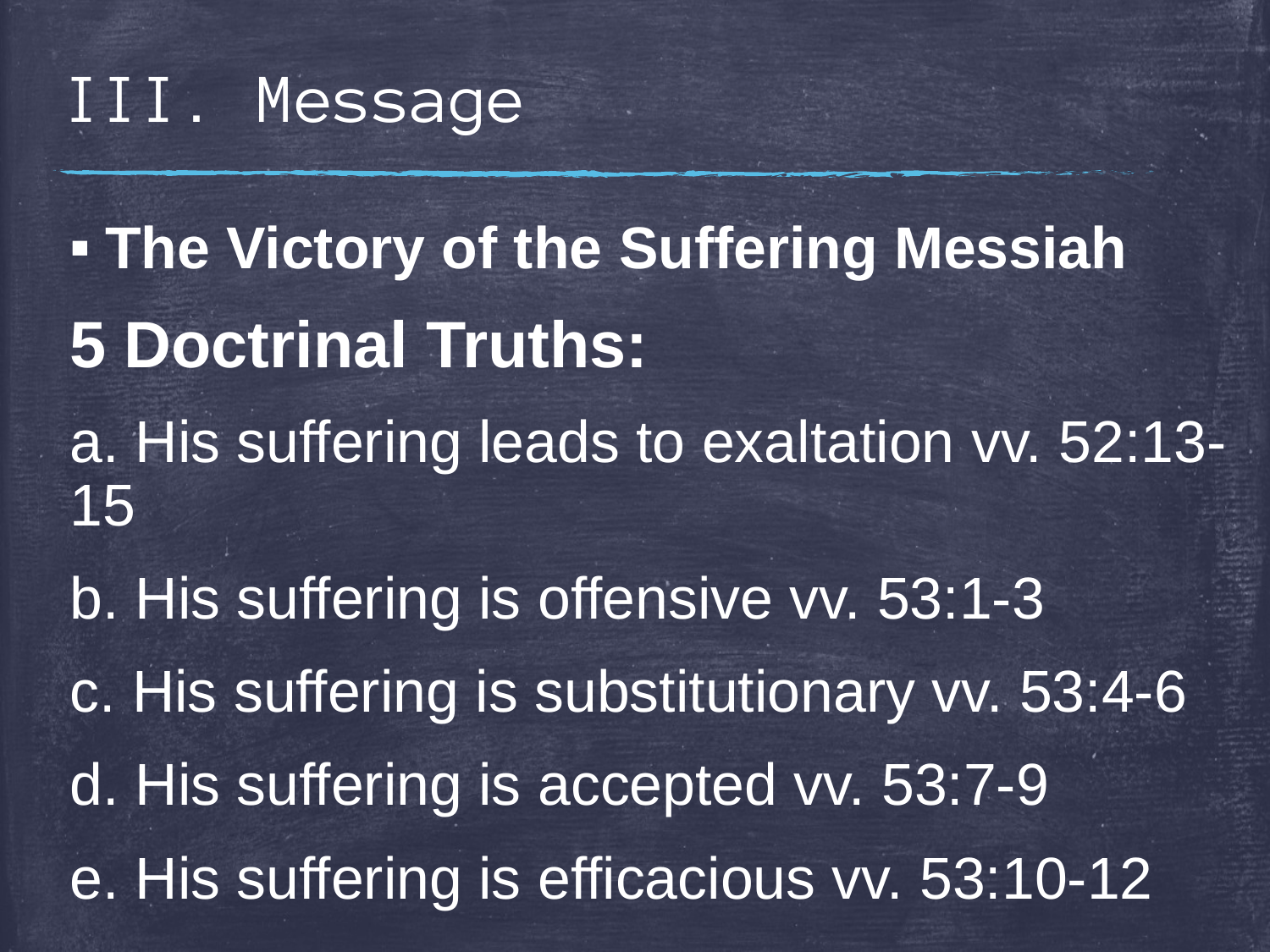

# III. Message
The Victory of the Suffering Messiah
5 Doctrinal Truths:
a. His suffering leads to exaltation vv. 52:13-15
b. His suffering is offensive vv. 53:1-3
c. His suffering is substitutionary vv. 53:4-6
d. His suffering is accepted vv. 53:7-9
e. His suffering is efficacious vv. 53:10-12